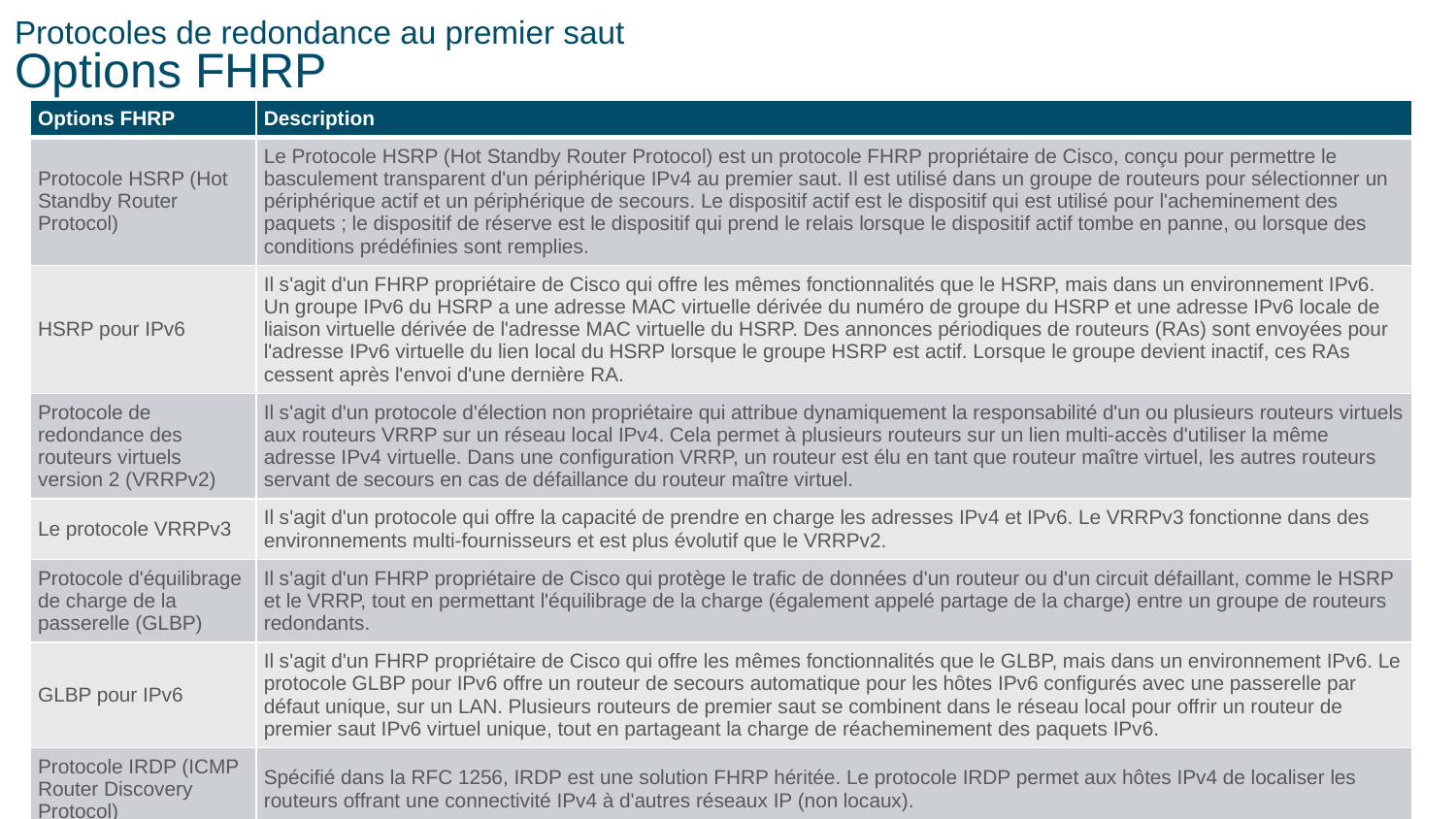

# Protocoles de redondance au premier saut Options FHRP
| Options FHRP | Description |
| --- | --- |
| Protocole HSRP (Hot Standby Router Protocol) | Le Protocole HSRP (Hot Standby Router Protocol) est un protocole FHRP propriétaire de Cisco, conçu pour permettre le basculement transparent d'un périphérique IPv4 au premier saut. Il est utilisé dans un groupe de routeurs pour sélectionner un périphérique actif et un périphérique de secours. Le dispositif actif est le dispositif qui est utilisé pour l'acheminement des paquets ; le dispositif de réserve est le dispositif qui prend le relais lorsque le dispositif actif tombe en panne, ou lorsque des conditions prédéfinies sont remplies. |
| HSRP pour IPv6 | Il s'agit d'un FHRP propriétaire de Cisco qui offre les mêmes fonctionnalités que le HSRP, mais dans un environnement IPv6. Un groupe IPv6 du HSRP a une adresse MAC virtuelle dérivée du numéro de groupe du HSRP et une adresse IPv6 locale de liaison virtuelle dérivée de l'adresse MAC virtuelle du HSRP. Des annonces périodiques de routeurs (RAs) sont envoyées pour l'adresse IPv6 virtuelle du lien local du HSRP lorsque le groupe HSRP est actif. Lorsque le groupe devient inactif, ces RAs cessent après l'envoi d'une dernière RA. |
| Protocole de redondance des routeurs virtuels version 2 (VRRPv2) | Il s'agit d'un protocole d'élection non propriétaire qui attribue dynamiquement la responsabilité d'un ou plusieurs routeurs virtuels aux routeurs VRRP sur un réseau local IPv4. Cela permet à plusieurs routeurs sur un lien multi-accès d'utiliser la même adresse IPv4 virtuelle. Dans une configuration VRRP, un routeur est élu en tant que routeur maître virtuel, les autres routeurs servant de secours en cas de défaillance du routeur maître virtuel. |
| Le protocole VRRPv3 | Il s'agit d'un protocole qui offre la capacité de prendre en charge les adresses IPv4 et IPv6. Le VRRPv3 fonctionne dans des environnements multi-fournisseurs et est plus évolutif que le VRRPv2. |
| Protocole d'équilibrage de charge de la passerelle (GLBP) | Il s'agit d'un FHRP propriétaire de Cisco qui protège le trafic de données d'un routeur ou d'un circuit défaillant, comme le HSRP et le VRRP, tout en permettant l'équilibrage de la charge (également appelé partage de la charge) entre un groupe de routeurs redondants. |
| GLBP pour IPv6 | Il s'agit d'un FHRP propriétaire de Cisco qui offre les mêmes fonctionnalités que le GLBP, mais dans un environnement IPv6. Le protocole GLBP pour IPv6 offre un routeur de secours automatique pour les hôtes IPv6 configurés avec une passerelle par défaut unique, sur un LAN. Plusieurs routeurs de premier saut se combinent dans le réseau local pour offrir un routeur de premier saut IPv6 virtuel unique, tout en partageant la charge de réacheminement des paquets IPv6. |
| Protocole IRDP (ICMP Router Discovery Protocol) | Spécifié dans la RFC 1256, IRDP est une solution FHRP héritée. Le protocole IRDP permet aux hôtes IPv4 de localiser les routeurs offrant une connectivité IPv4 à d'autres réseaux IP (non locaux). |